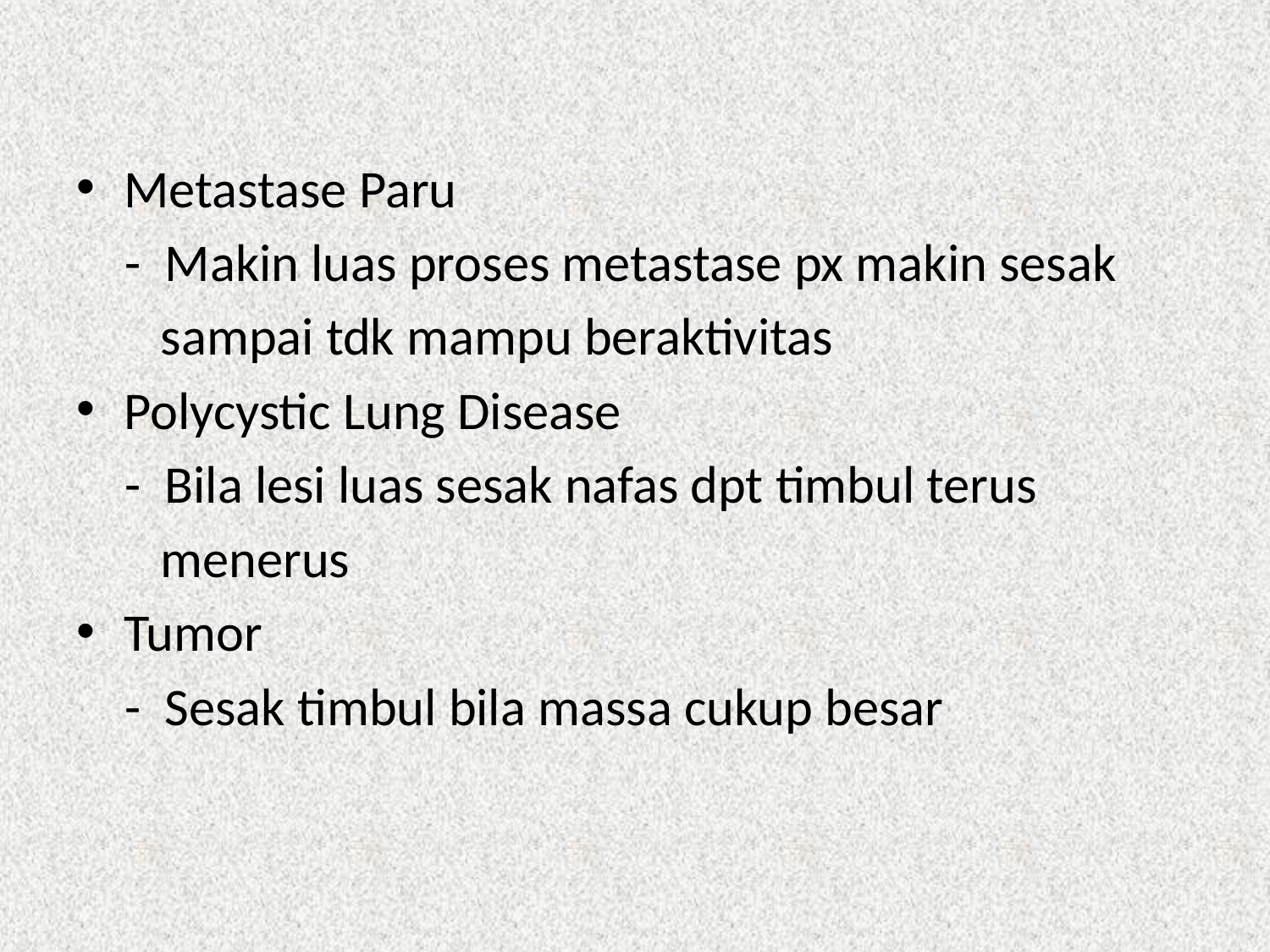

#
Metastase Paru
    -  Makin luas proses metastase px makin sesak
       sampai tdk mampu beraktivitas
Polycystic Lung Disease
    -  Bila lesi luas sesak nafas dpt timbul terus
       menerus
Tumor
    -  Sesak timbul bila massa cukup besar